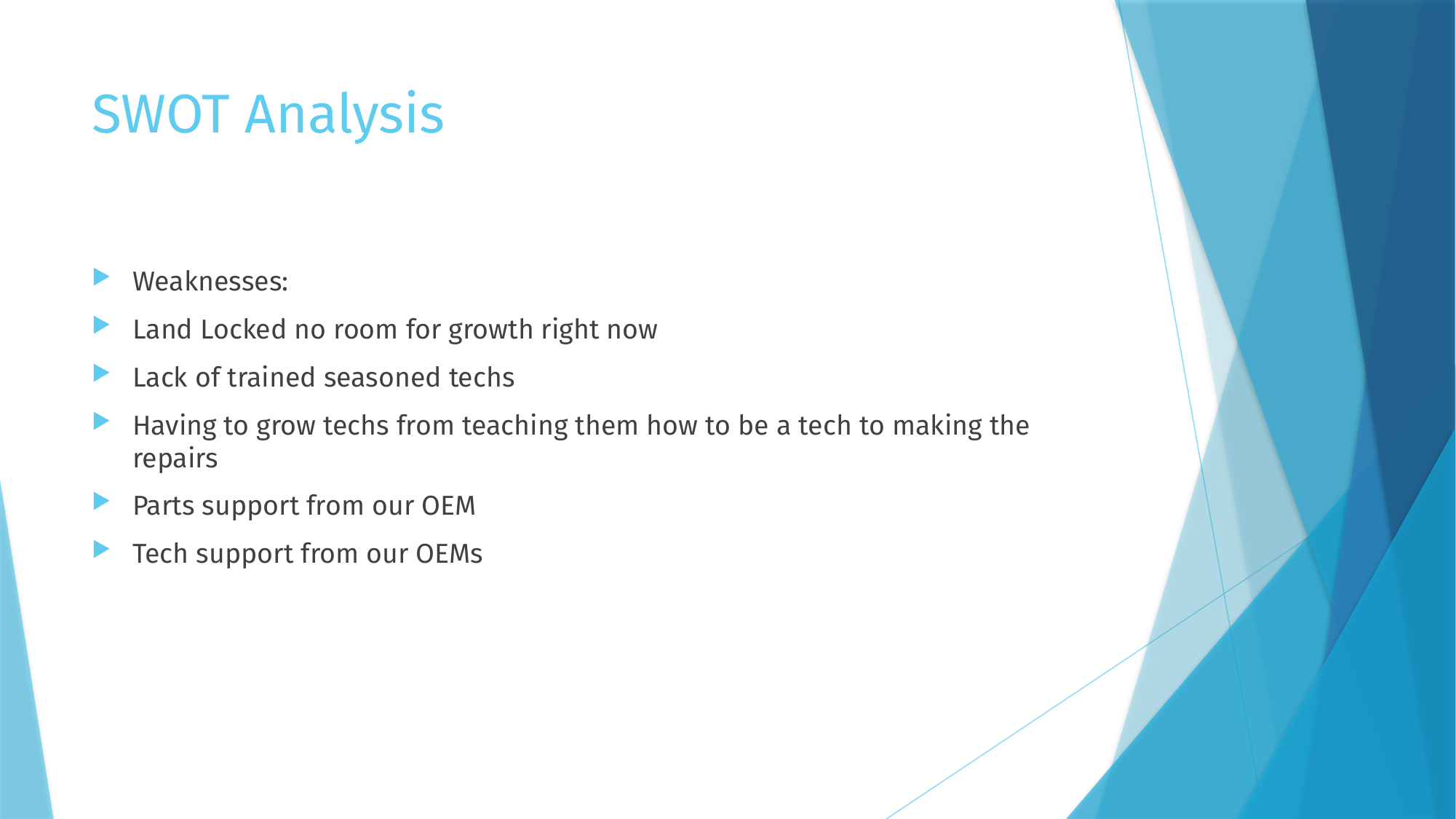

# SWOT Analysis
Weaknesses:
Land Locked no room for growth right now
Lack of trained seasoned techs
Having to grow techs from teaching them how to be a tech to making the repairs
Parts support from our OEM
Tech support from our OEMs